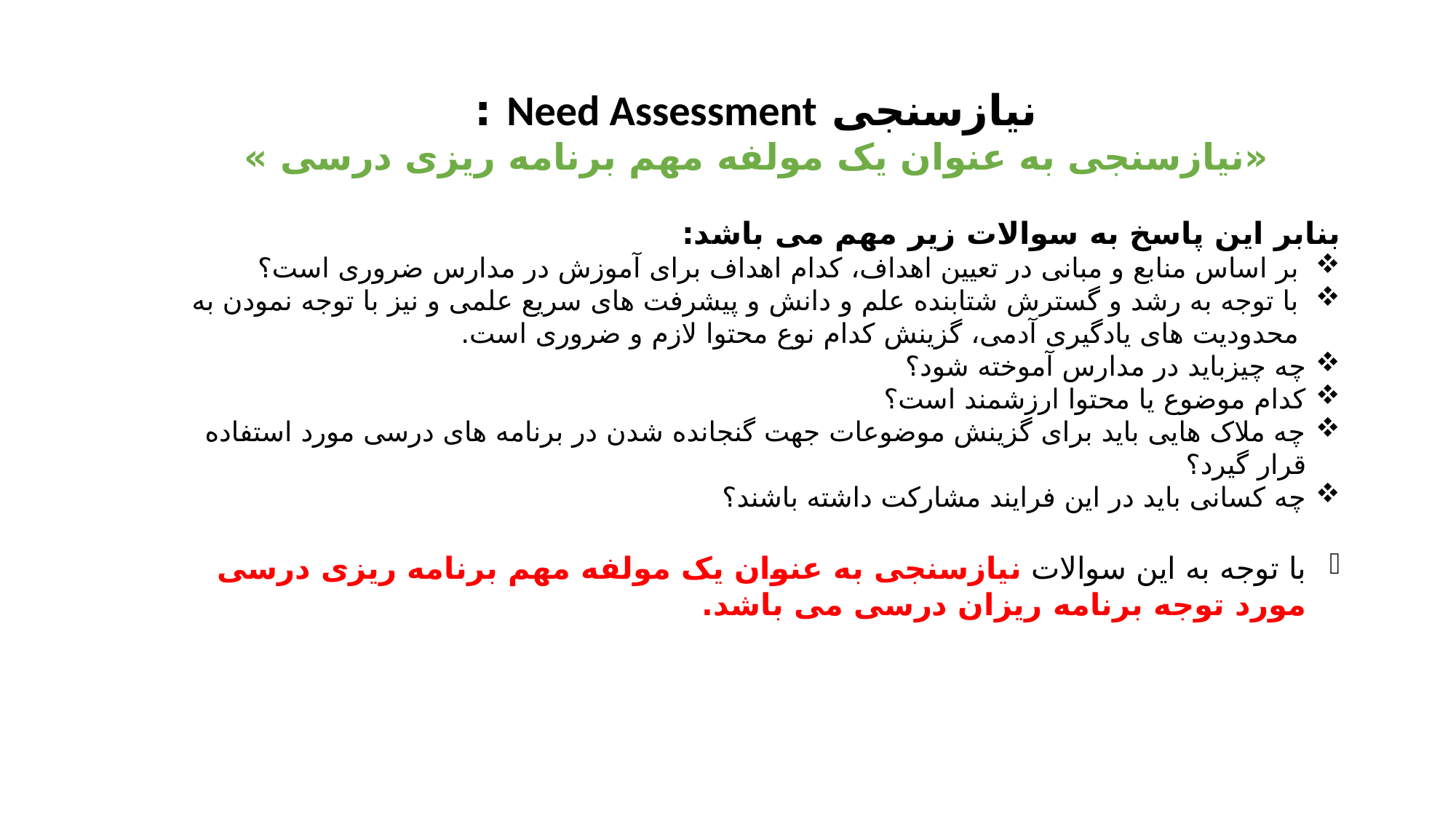

نیازسنجی Need Assessment :
«نیازسنجی به عنوان یک مولفه مهم برنامه ریزی درسی »

بنابر این پاسخ به سوالات زیر مهم می باشد:
بر اساس منابع و مبانی در تعیین اهداف، کدام اهداف برای آموزش در مدارس ضروری است؟
با توجه به رشد و گسترش شتابنده علم و دانش و پیشرفت های سریع علمی و نیز با توجه نمودن به محدودیت های یادگیری آدمی، گزینش کدام نوع محتوا لازم و ضروری است.
چه چیزباید در مدارس آموخته شود؟
کدام موضوع یا محتوا ارزشمند است؟
چه ملاک هایی باید برای گزینش موضوعات جهت گنجانده شدن در برنامه های درسی مورد استفاده قرار گیرد؟
چه کسانی باید در این فرایند مشارکت داشته باشند؟

با توجه به این سوالات نیازسنجی به عنوان یک مولفه مهم برنامه ریزی درسی مورد توجه برنامه ریزان درسی می باشد.